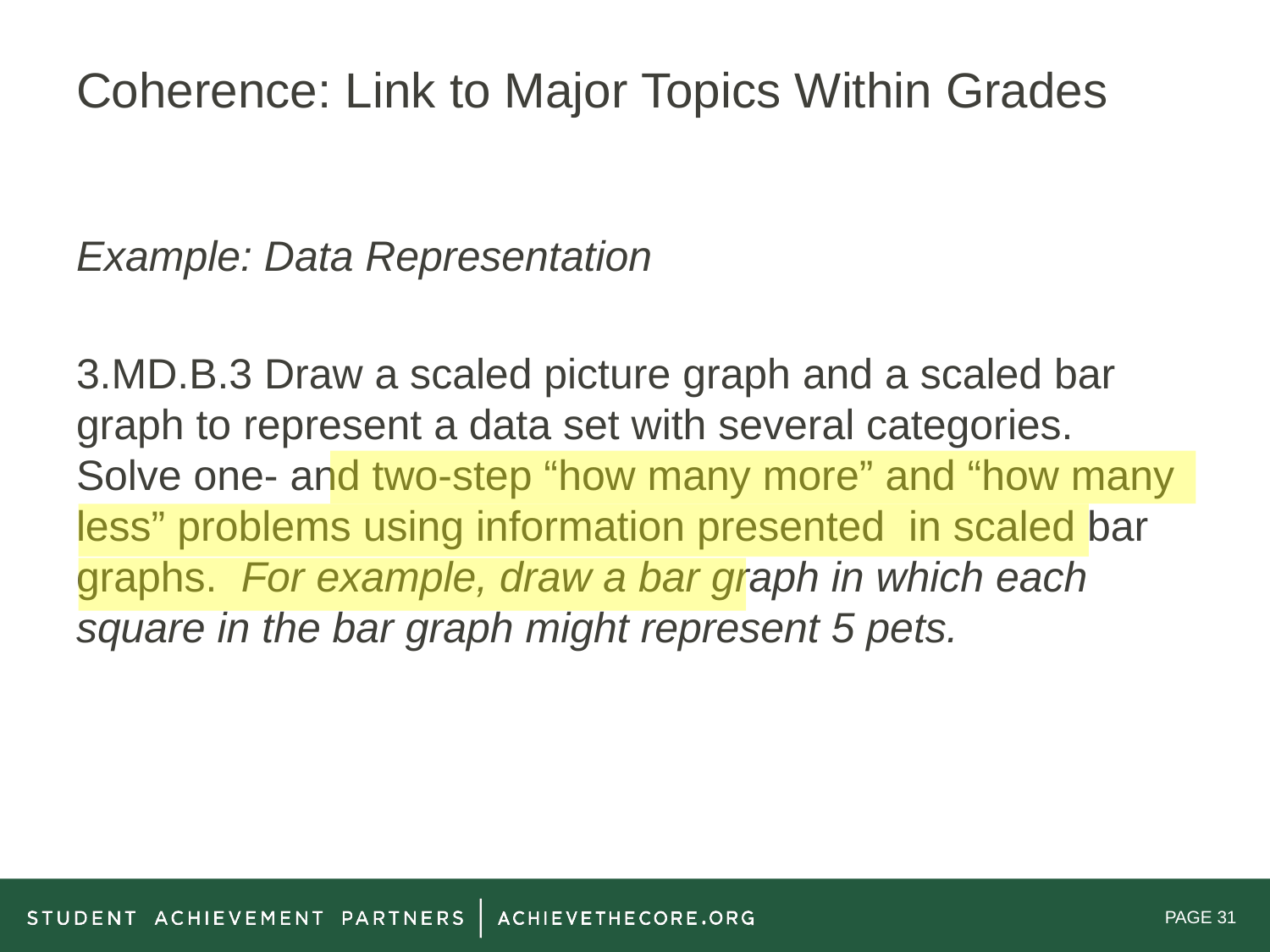

# Coherence: Link to Major Topics Within Grades
Example: Data Representation

3.MD.B.3 Draw a scaled picture graph and a scaled bar graph to represent a data set with several categories.  Solve one- and two-step “how many more” and “how many less” problems using information presented  in scaled bar graphs.  For example, draw a bar graph in which each square in the bar graph might represent 5 pets.